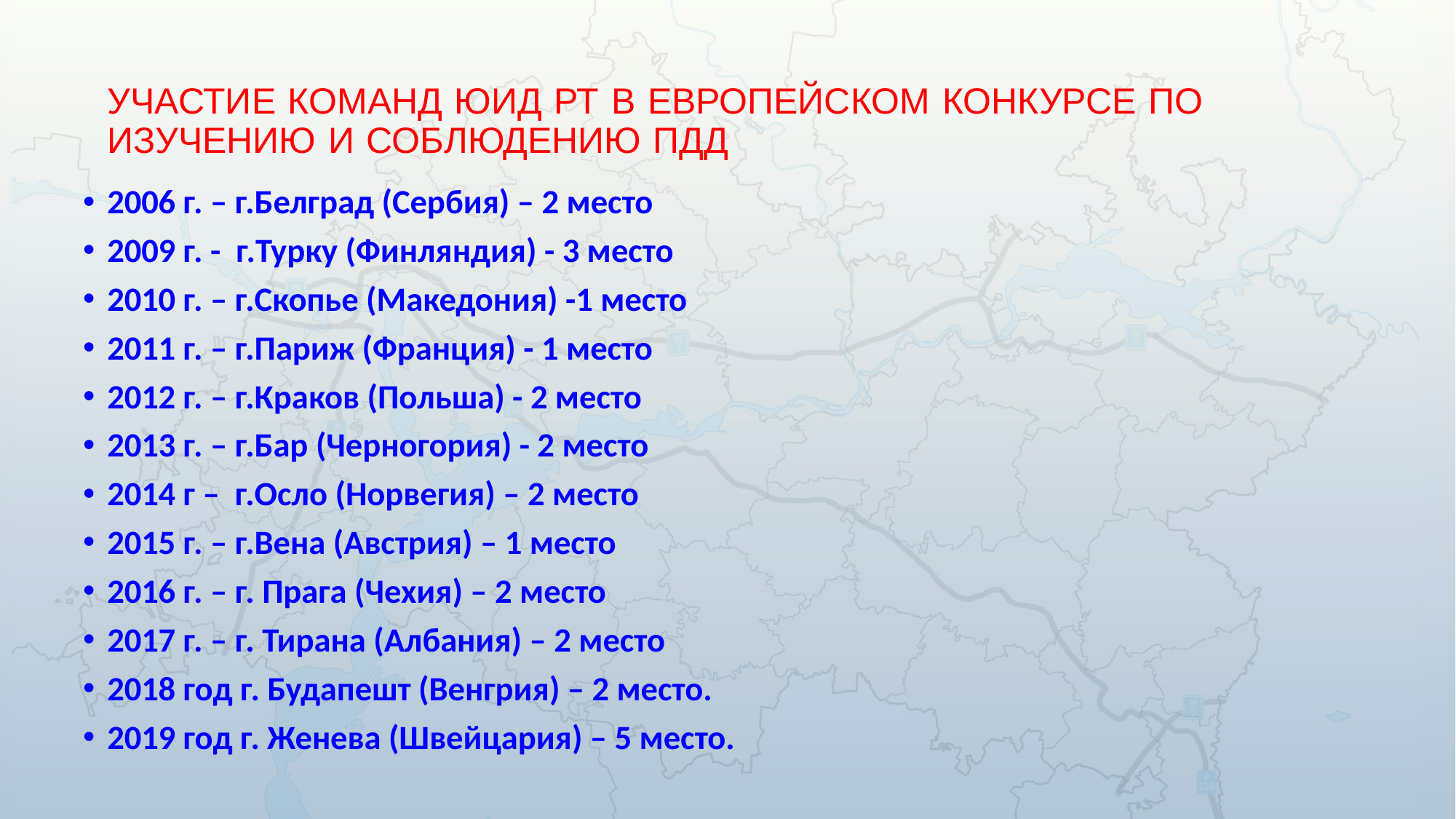

# УЧАСТИЕ КОМАНД ЮИД РТ В ЕВРОПЕЙСКОМ КОНКУРСЕ ПО ИЗУЧЕНИЮ И СОБЛЮДЕНИЮ ПДД
2006 г. – г.Белград (Сербия) – 2 место
2009 г. -  г.Турку (Финляндия) - 3 место
2010 г. – г.Скопье (Македония) -1 место
2011 г. – г.Париж (Франция) - 1 место
2012 г. – г.Краков (Польша) - 2 место
2013 г. – г.Бар (Черногория) - 2 место
2014 г –  г.Осло (Норвегия) – 2 место
2015 г. – г.Вена (Австрия) – 1 место
2016 г. – г. Прага (Чехия) – 2 место
2017 г. – г. Тирана (Албания) – 2 место
2018 год г. Будапешт (Венгрия) – 2 место.
2019 год г. Женева (Швейцария) – 5 место.